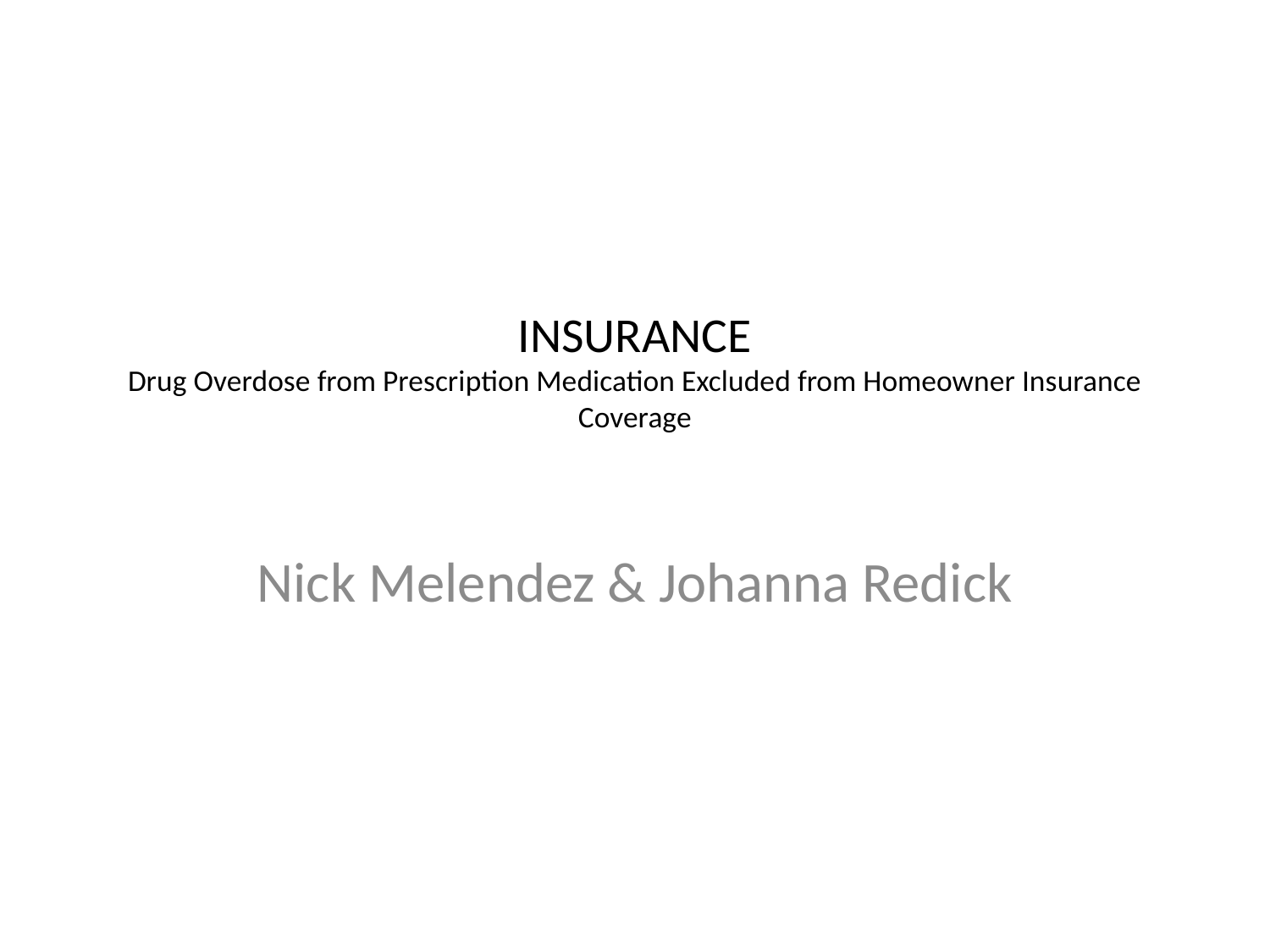

# INSURANCE Drug Overdose from Prescription Medication Excluded from Homeowner Insurance Coverage
Nick Melendez & Johanna Redick